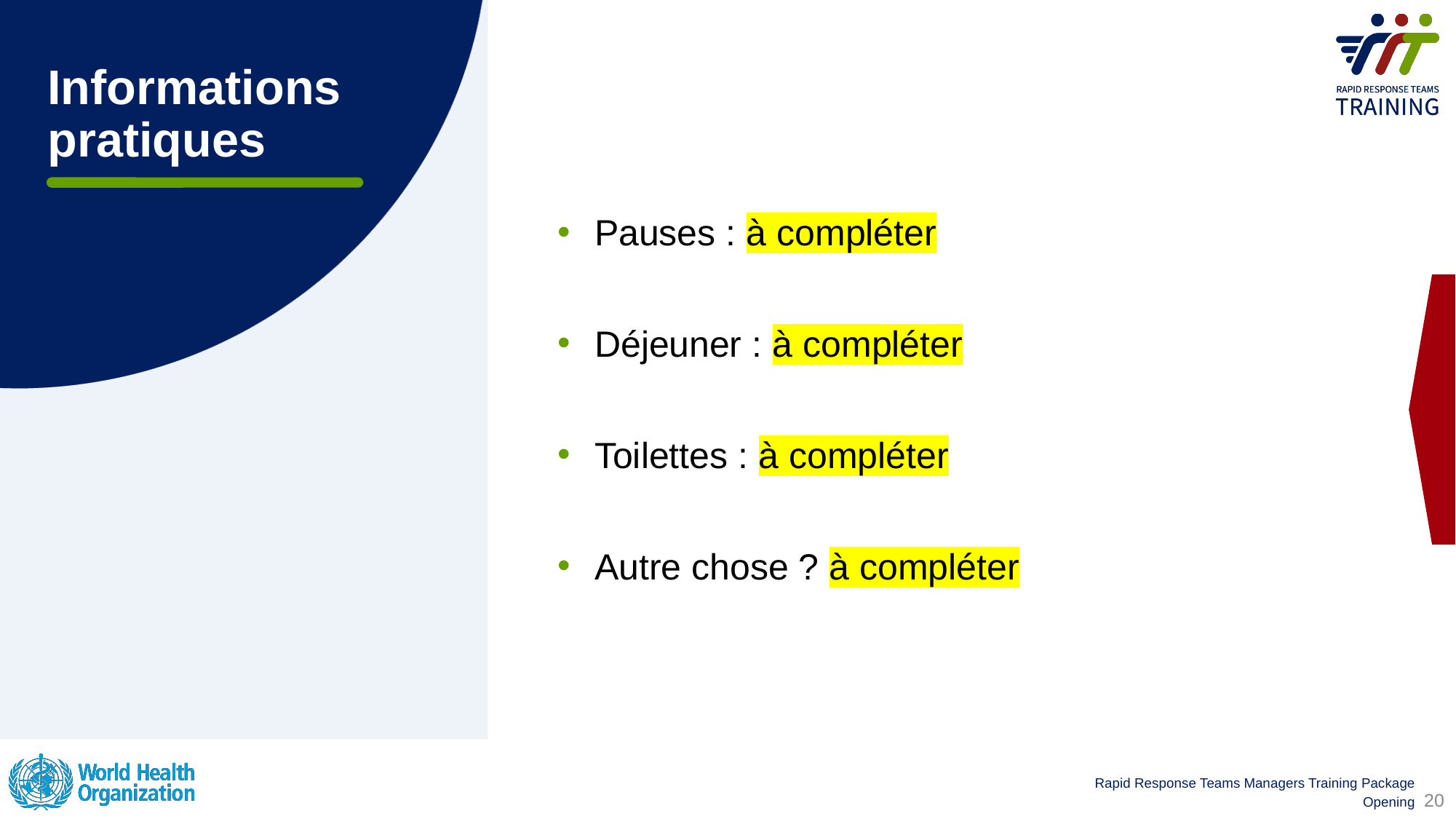

# Informations pratiques
Pauses : à compléter

Déjeuner : à compléter

Toilettes : à compléter

Autre chose ? à compléter
20